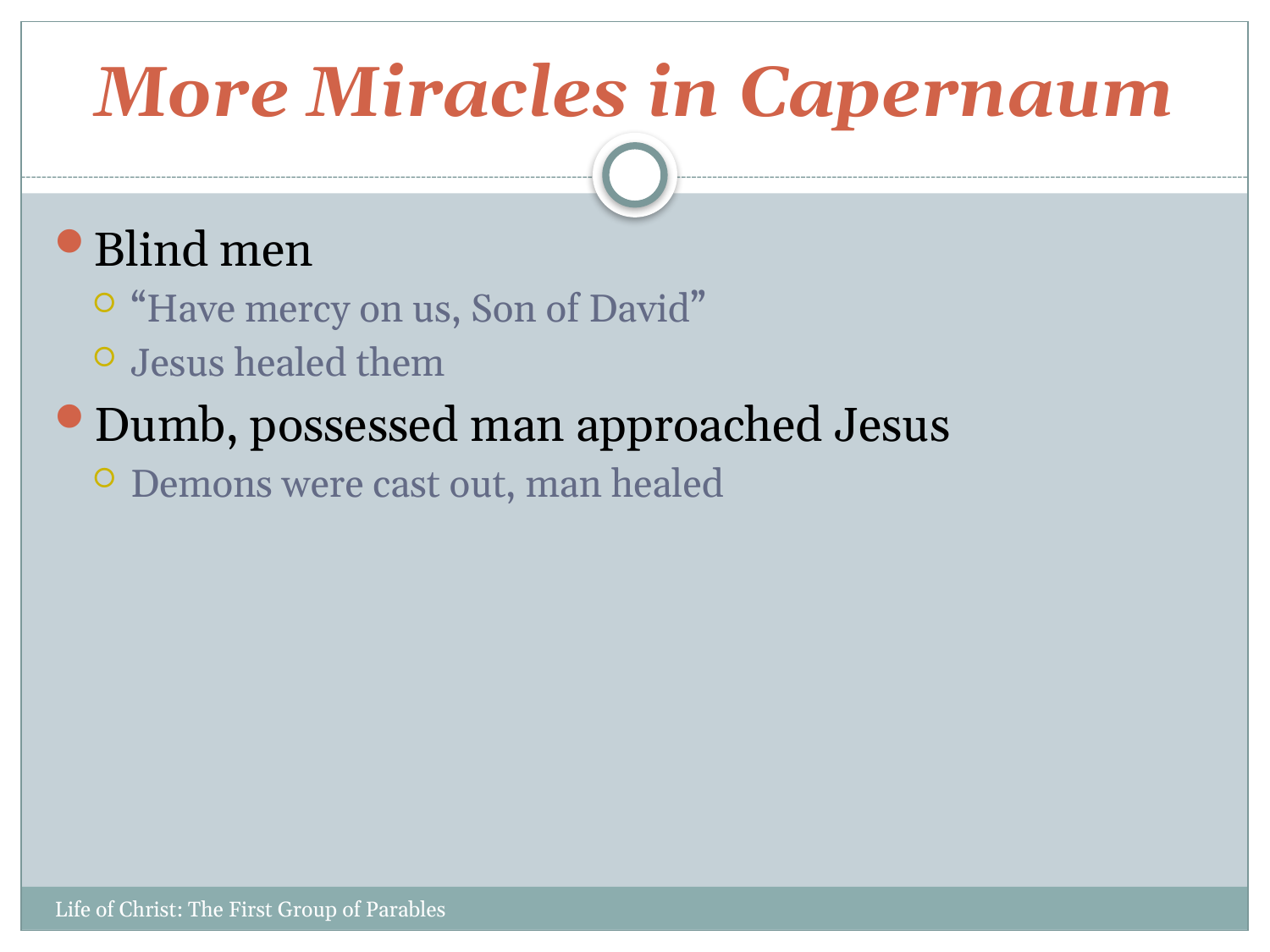

# More Miracles in Capernaum
Blind men
“Have mercy on us, Son of David”
Jesus healed them
Dumb, possessed man approached Jesus
Demons were cast out, man healed

Life of Christ: The First Group of Parables